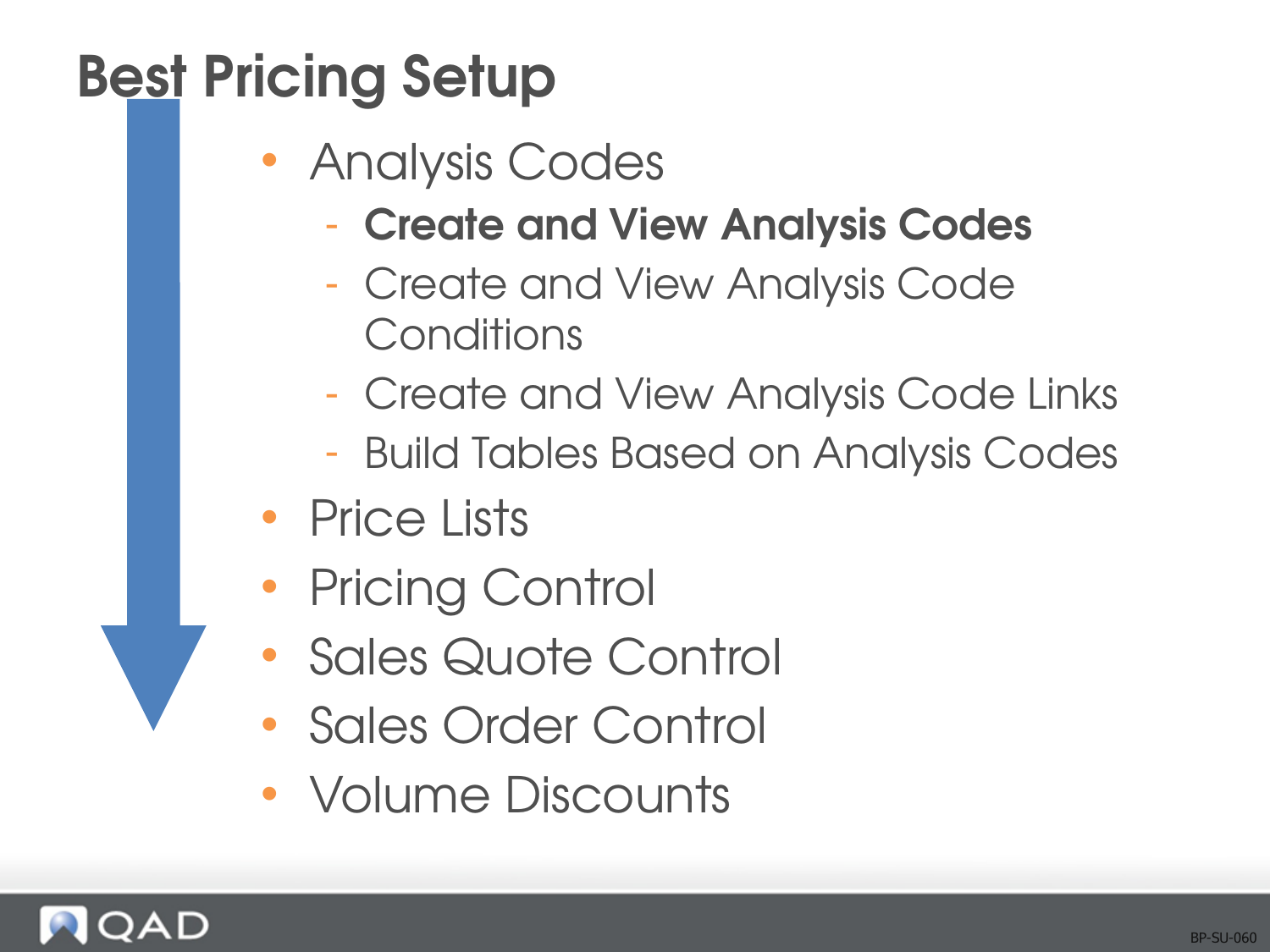

# Best Pricing Setup

Analysis Codes
Create and View Analysis Codes
Create and View Analysis Code Conditions
Create and View Analysis Code Links
Build Tables Based on Analysis Codes
Price Lists
Pricing Control
Sales Quote Control
Sales Order Control
Volume Discounts
BP-SU-060